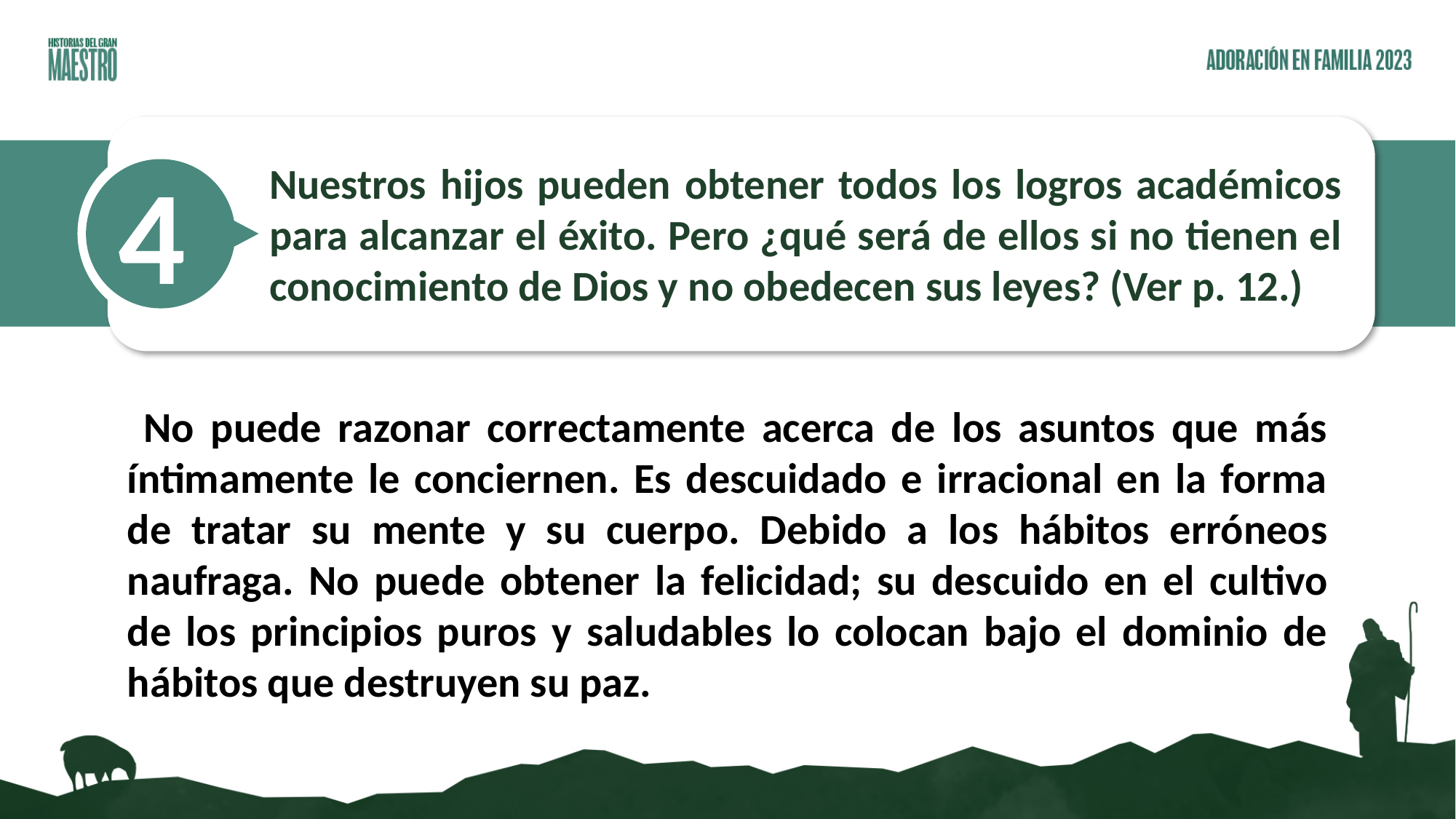

4
Nuestros hijos pueden obtener todos los logros académicos para alcanzar el éxito. Pero ¿qué será de ellos si no tienen el conocimiento de Dios y no obedecen sus leyes? (Ver p. 12.)
 No puede razonar correctamente acerca de los asuntos que más íntimamente le conciernen. Es descuidado e irracional en la forma de tratar su mente y su cuerpo. Debido a los hábitos erróneos naufraga. No puede obtener la felicidad; su descuido en el cultivo de los principios puros y saludables lo colocan bajo el dominio de hábitos que destruyen su paz.